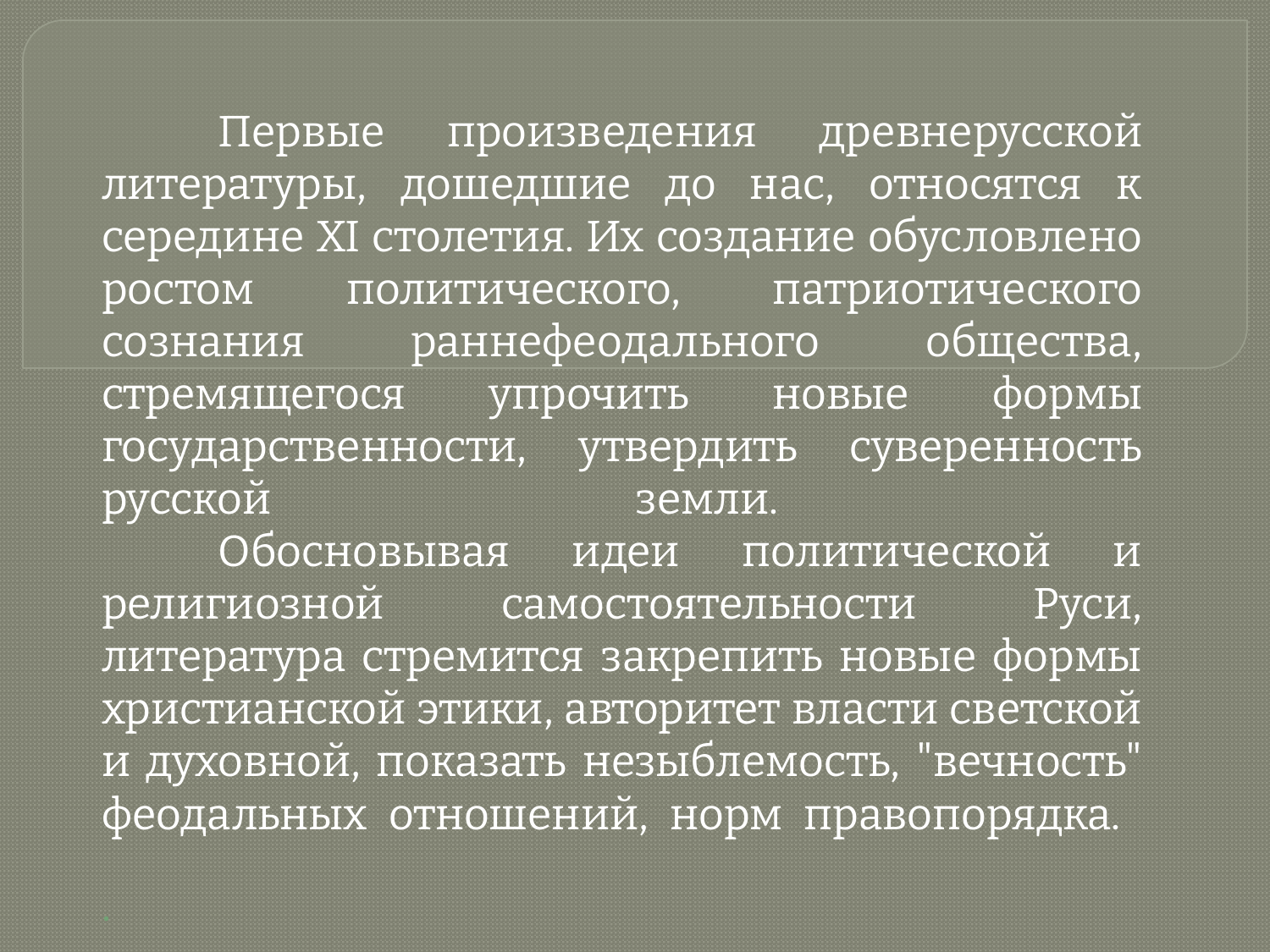

# Первые произведения древнерусской литературы, дошедшие до нас, относятся к середине XI столетия. Их создание обусловлено ростом политического, патриотического сознания раннефеодального общества, стремящегося упрочить новые формы государственности, утвердить суверенность русской земли. Обосновывая идеи политической и религиозной самостоятельности Руси, литература стремится закрепить новые формы христианской этики, авторитет власти светской и духовной, показать незыблемость, "вечность" феодальных отношений, норм правопорядка. .